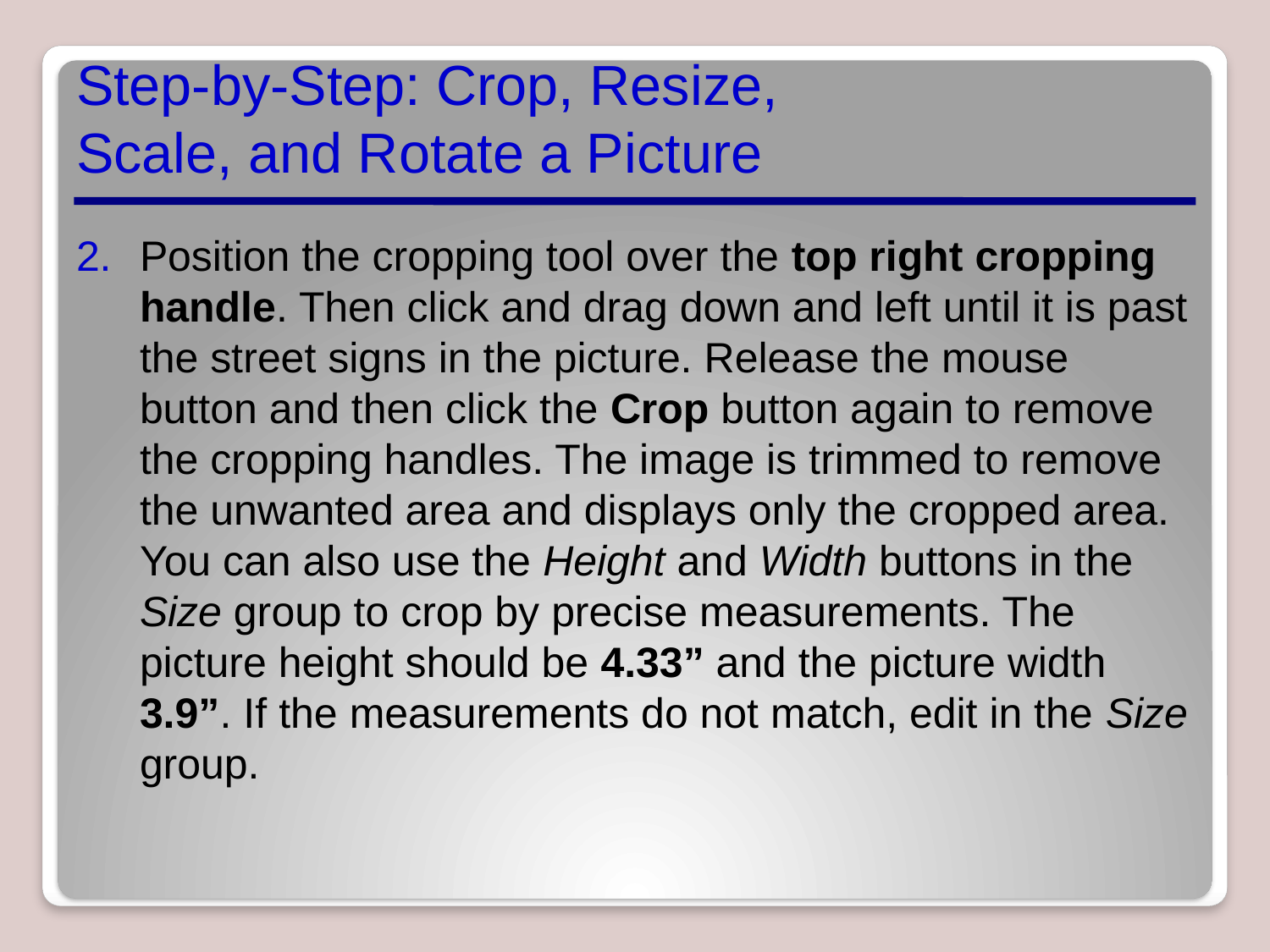

# Step-by-Step: Crop, Resize, Scale, and Rotate a Picture
Position the cropping tool over the top right cropping handle. Then click and drag down and left until it is past the street signs in the picture. Release the mouse button and then click the Crop button again to remove the cropping handles. The image is trimmed to remove the unwanted area and displays only the cropped area. You can also use the Height and Width buttons in the Size group to crop by precise measurements. The picture height should be 4.33” and the picture width 3.9”. If the measurements do not match, edit in the Size group.